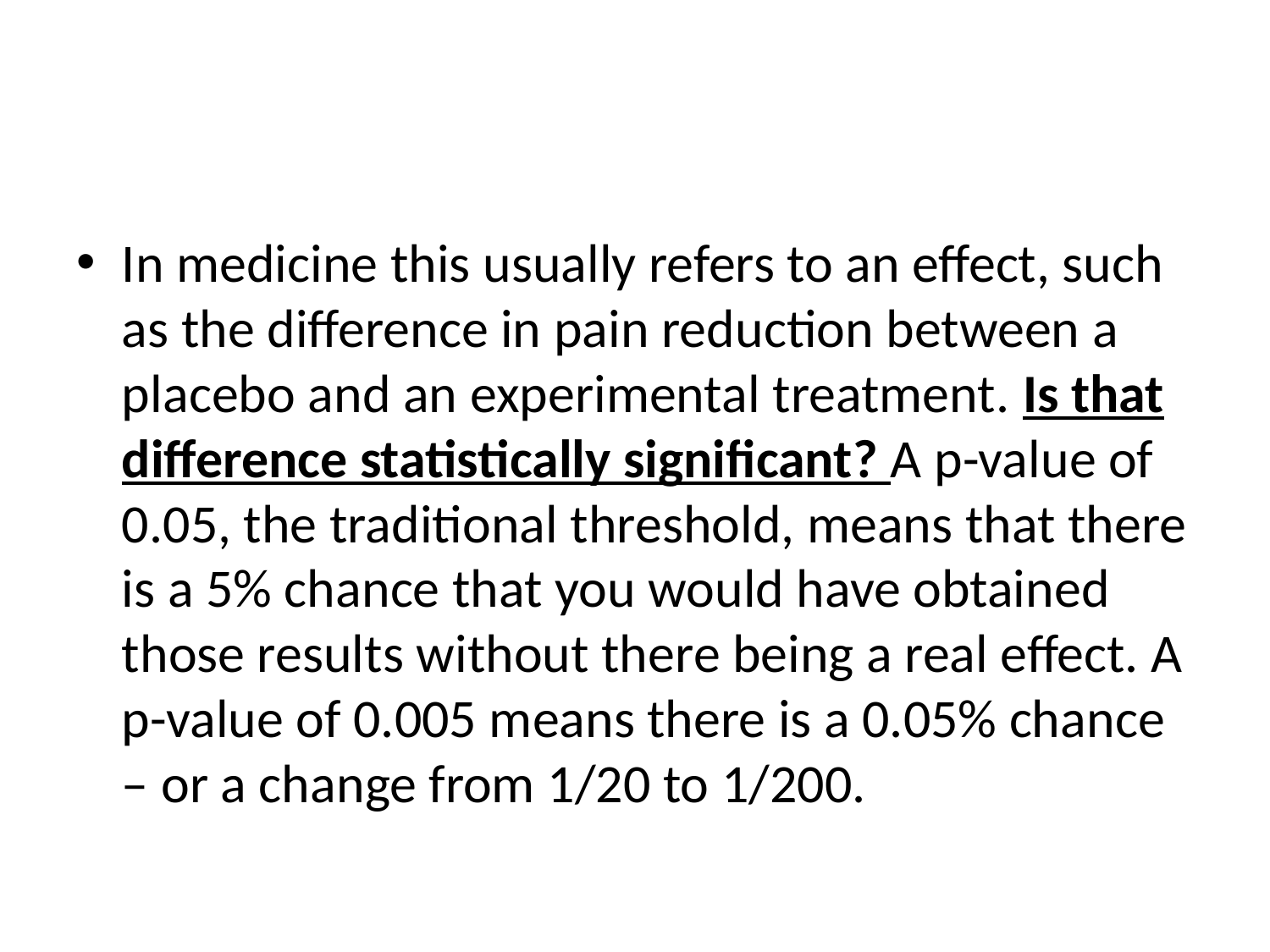

#
In medicine this usually refers to an effect, such as the difference in pain reduction between a placebo and an experimental treatment. Is that difference statistically significant? A p-value of 0.05, the traditional threshold, means that there is a 5% chance that you would have obtained those results without there being a real effect. A p-value of 0.005 means there is a 0.05% chance – or a change from 1/20 to 1/200.